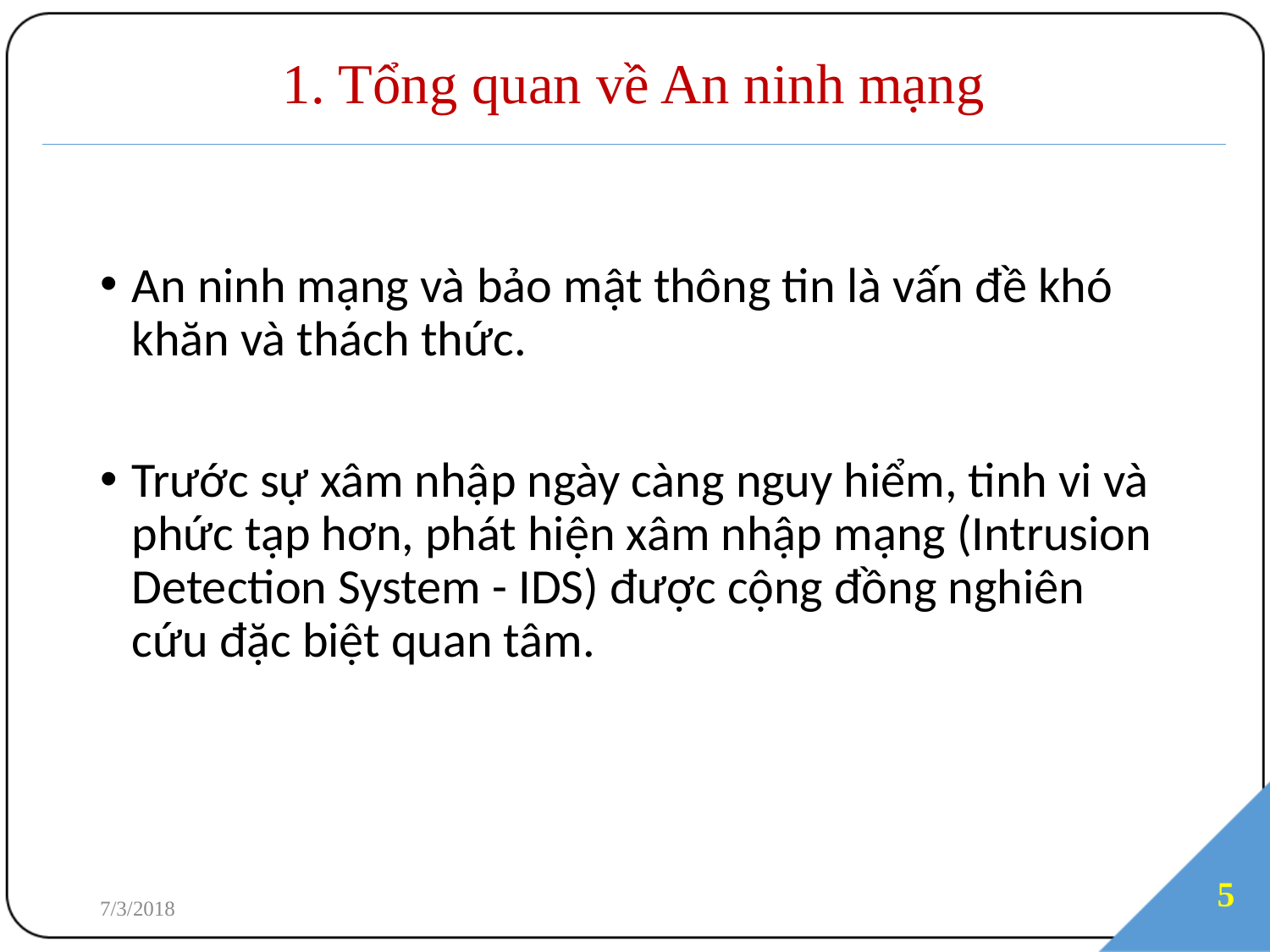

# 1. Tổng quan về An ninh mạng
An ninh mạng và bảo mật thông tin là vấn đề khó khăn và thách thức.

Trước sự xâm nhập ngày càng nguy hiểm, tinh vi và phức tạp hơn, phát hiện xâm nhập mạng (Intrusion Detection System - IDS) được cộng đồng nghiên cứu đặc biệt quan tâm.

5
7/3/2018